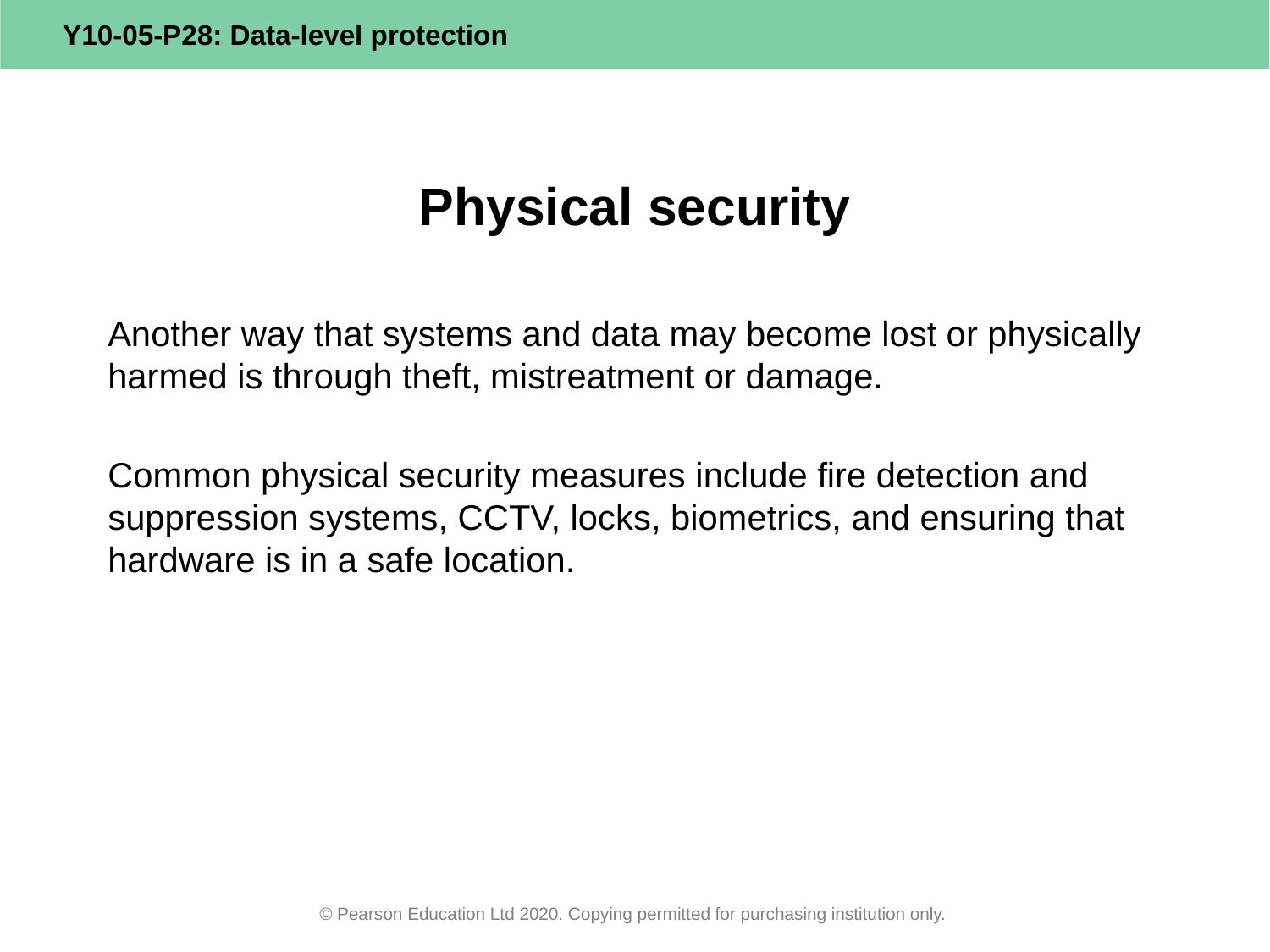

# Physical security
Another way that systems and data may become lost or physically harmed is through theft, mistreatment or damage.

Common physical security measures include fire detection and suppression systems, CCTV, locks, biometrics, and ensuring that hardware is in a safe location.
© Pearson Education Ltd 2020. Copying permitted for purchasing institution only.